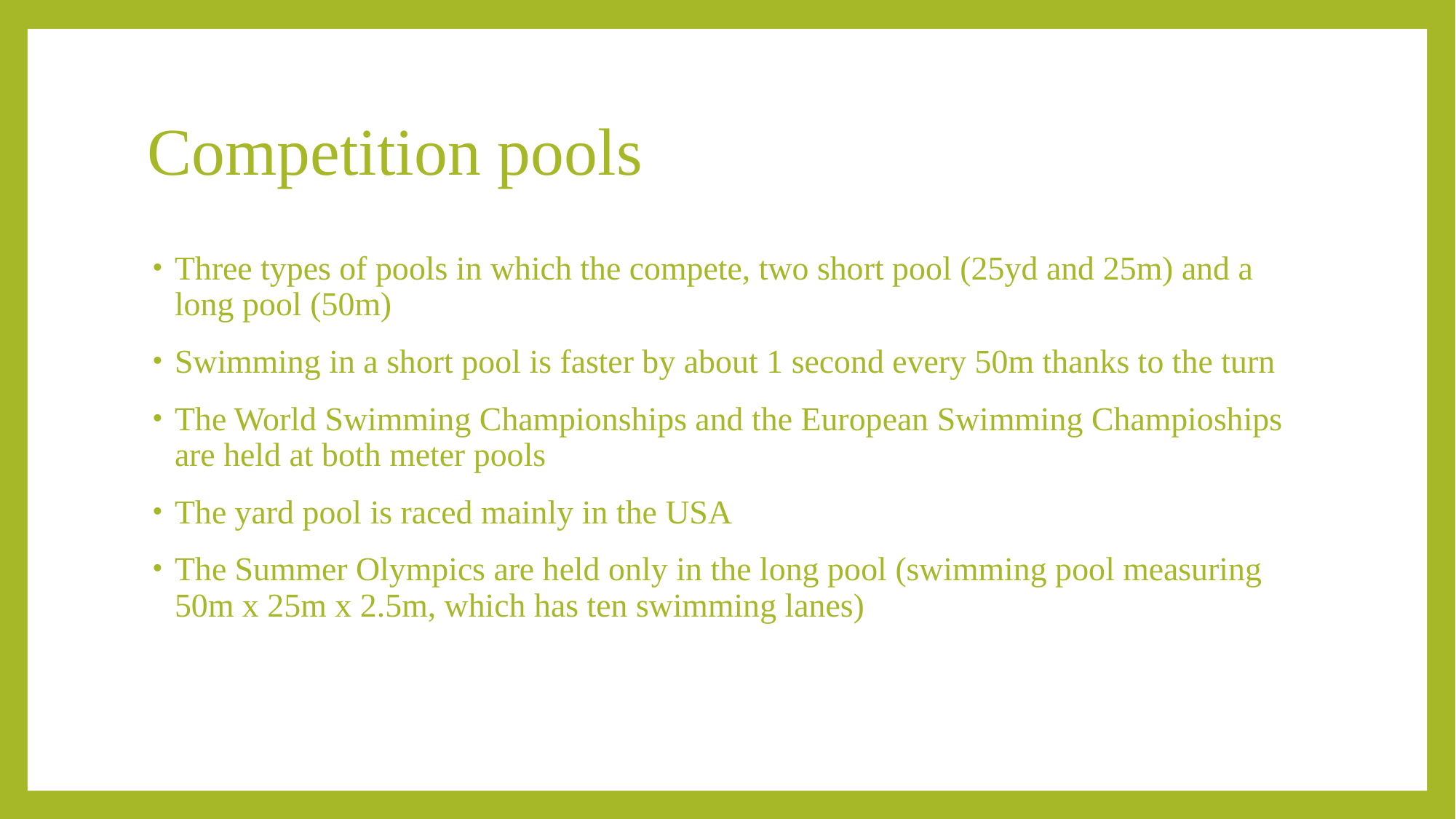

# Competition pools
Three types of pools in which the compete, two short pool (25yd and 25m) and a long pool (50m)
Swimming in a short pool is faster by about 1 second every 50m thanks to the turn
The World Swimming Championships and the European Swimming Champioships are held at both meter pools
The yard pool is raced mainly in the USA
The Summer Olympics are held only in the long pool (swimming pool measuring 50m x 25m x 2.5m, which has ten swimming lanes)